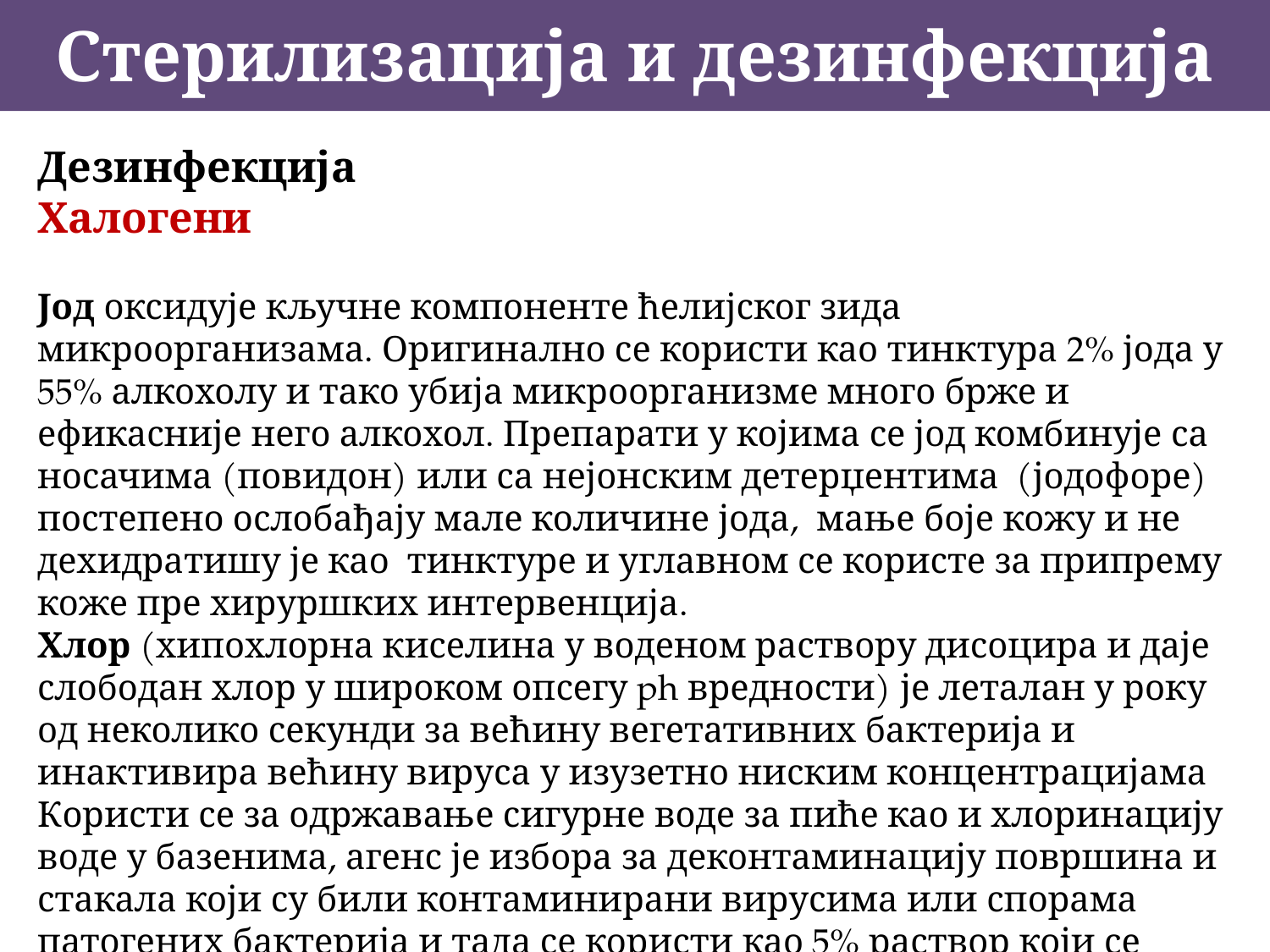

Стерилизација и дезинфекција
Дезинфекција
Халогени

Јод оксидује кључне компоненте ћелијског зида микроорганизама. Оригинално се користи као тинктура 2% јода у 55% алкохолу и тако убија микроорганизме много брже и ефикасније него алкохол. Препарати у којима се јод комбинује са носачима (повидон) или са нејонским детерџентима  (јодофоре) постепено ослобађају мале количине јода,  мање боје кожу и не дехидратишу је као  тинктуре и углавном се користе за припрему коже пре хируршких интервенција.
Хлор (хипохлорна киселина у воденом раствору дисоцира и даје слободан хлор у широком опсегу ph вредности) је леталан у року од неколико секунди за већину вегетативних бактерија и инактивира већину вируса у изузетно ниским концентрацијама
Користи се за одржавање сигурне воде за пиће као и хлоринацију воде у базенима, агенс је избора за деконтаминацију површина и стакала који су били контаминирани вирусима или спорама патогених бактерија и тада се користи као 5% раствор који се назива хипохлорит.